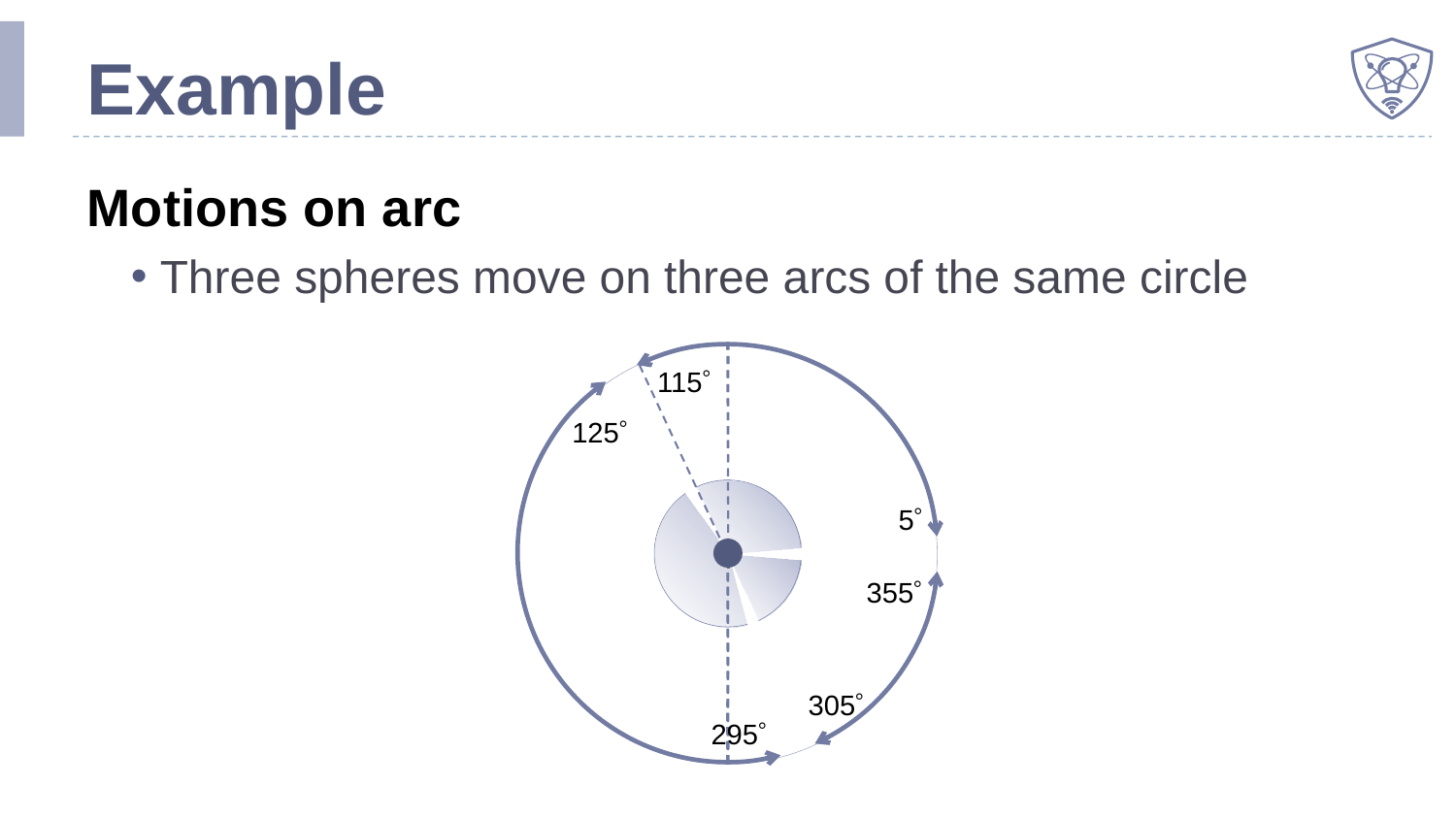

# Example
Motions on arc
Three spheres move on three arcs of the same circle

1
115°
125°

5°

355°
305°
295°